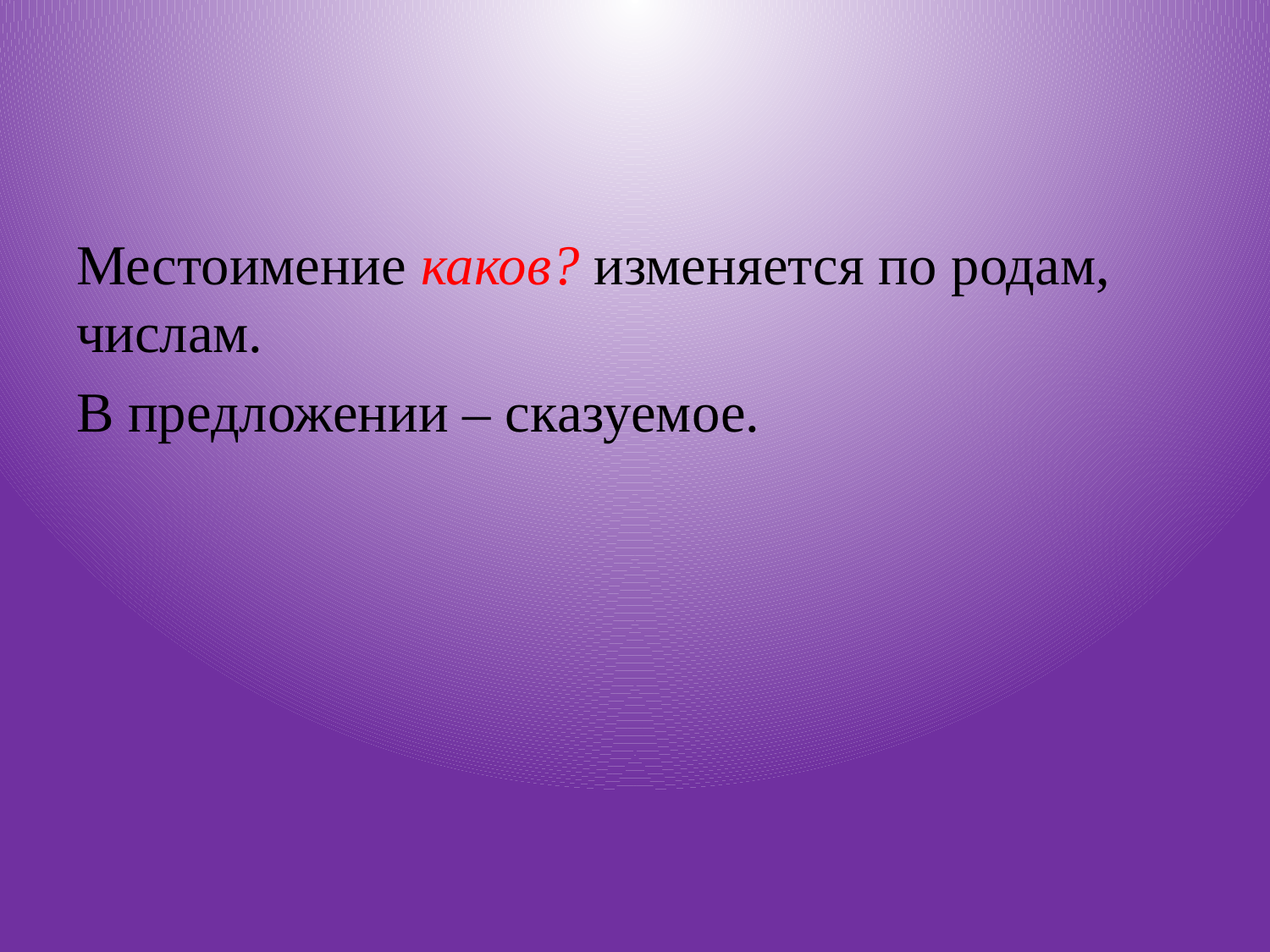

#
Местоимение каков? изменяется по родам, числам.
В предложении – сказуемое.